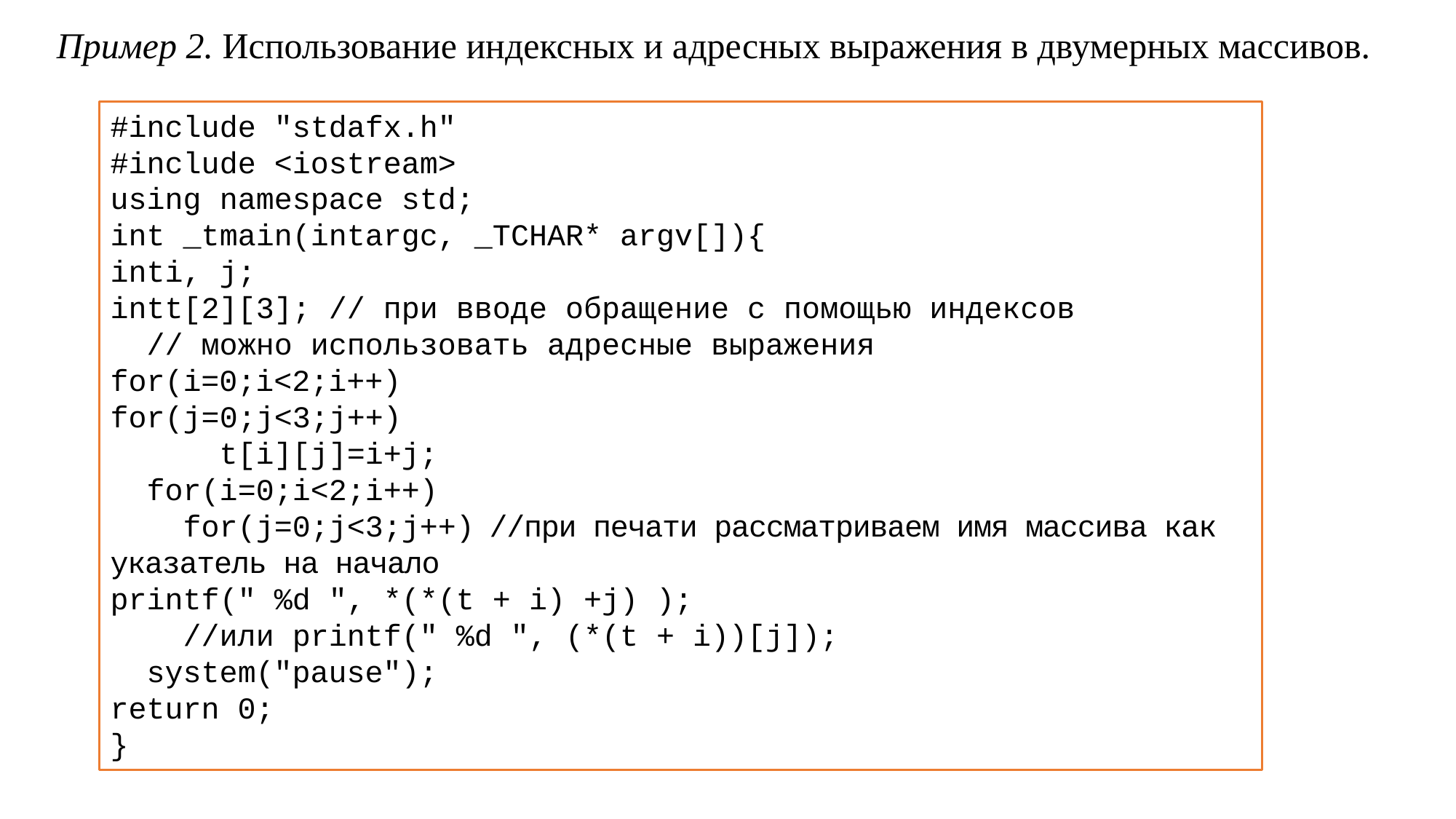

Пример 2. Использование индексных и адресных выражения в двумерных массивов.
#include "stdafx.h"
#include <iostream>
using namespace std;
int _tmain(intargc, _TCHAR* argv[]){
inti, j;
intt[2][3]; // при вводе обращение с помощью индексов
  // можно использовать адресные выражения
for(i=0;i<2;i++)
for(j=0;j<3;j++)
      t[i][j]=i+j;
  for(i=0;i<2;i++)
    for(j=0;j<3;j++)  //при печати рассматриваем имя массива как указатель на начало
printf(" %d ", *(*(t + i) +j) );
    //или printf(" %d ", (*(t + i))[j]);
  system("pause");
return 0;
}